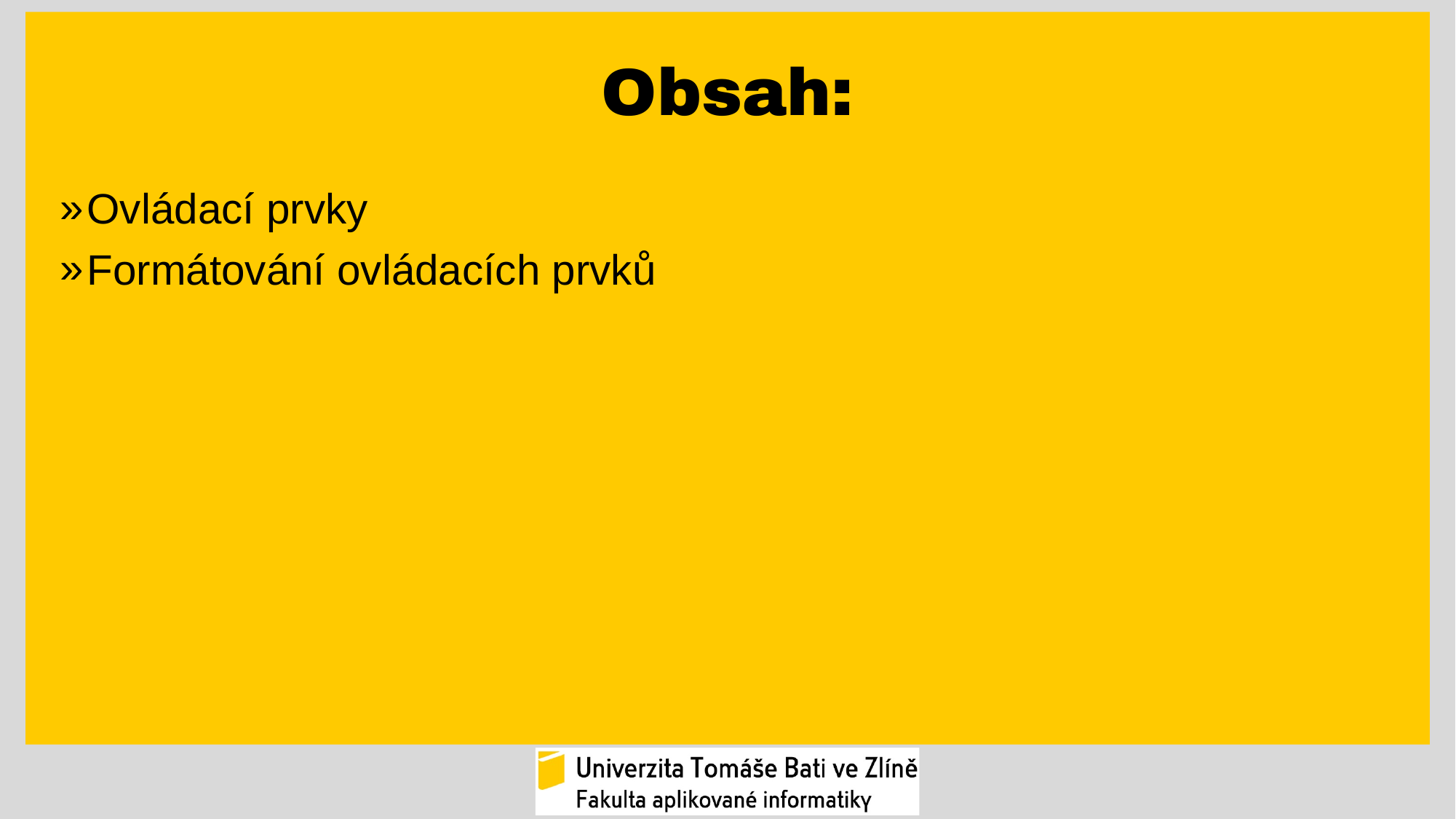

# Obsah:
Ovládací prvky
Formátování ovládacích prvků